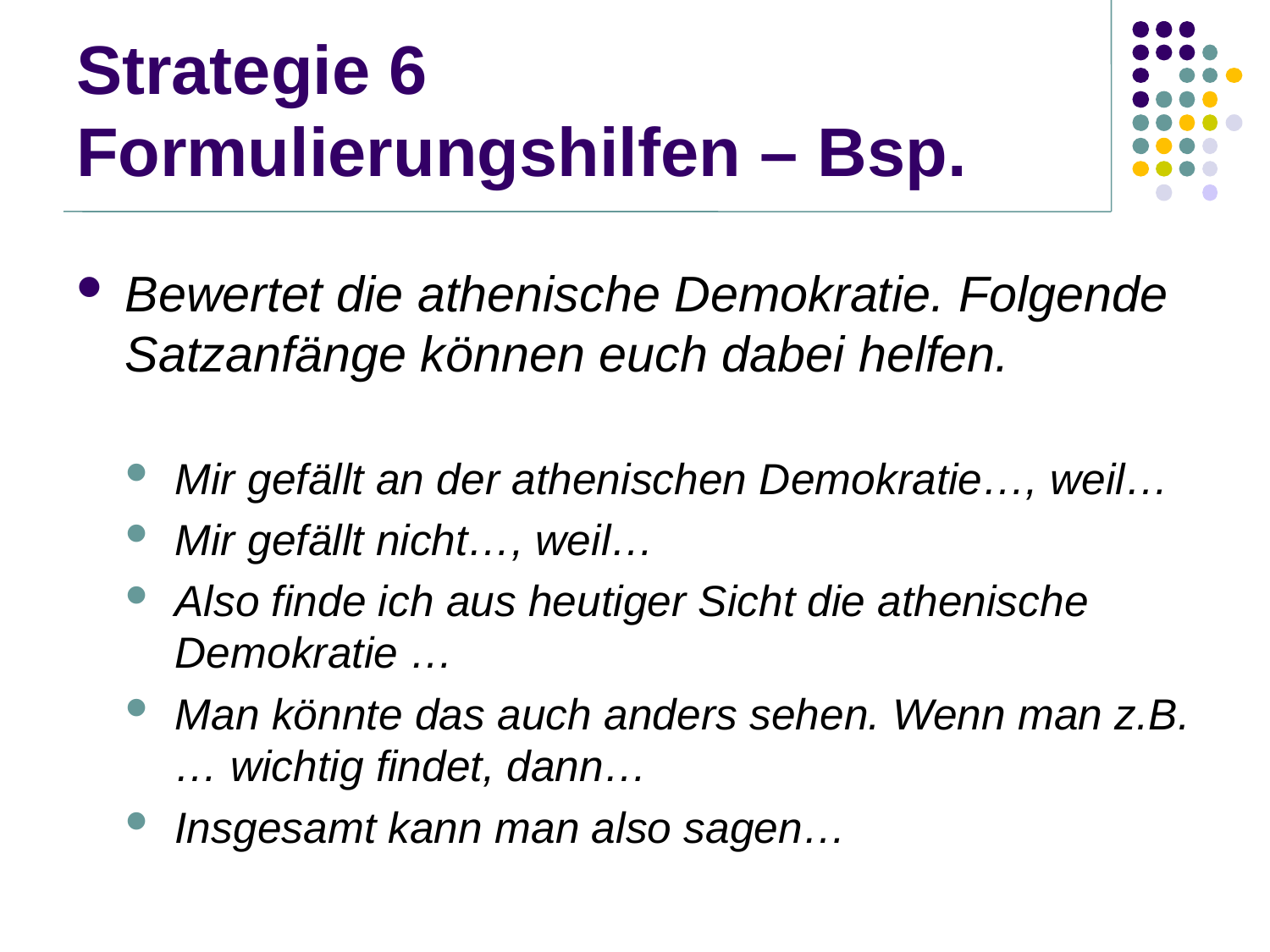

# Strategie 6 Formulierungshilfen – Bsp.
Bewertet die athenische Demokratie. Folgende Satzanfänge können euch dabei helfen.
Mir gefällt an der athenischen Demokratie…, weil…
Mir gefällt nicht…, weil…
Also finde ich aus heutiger Sicht die athenische Demokratie …
Man könnte das auch anders sehen. Wenn man z.B. … wichtig findet, dann…
Insgesamt kann man also sagen…